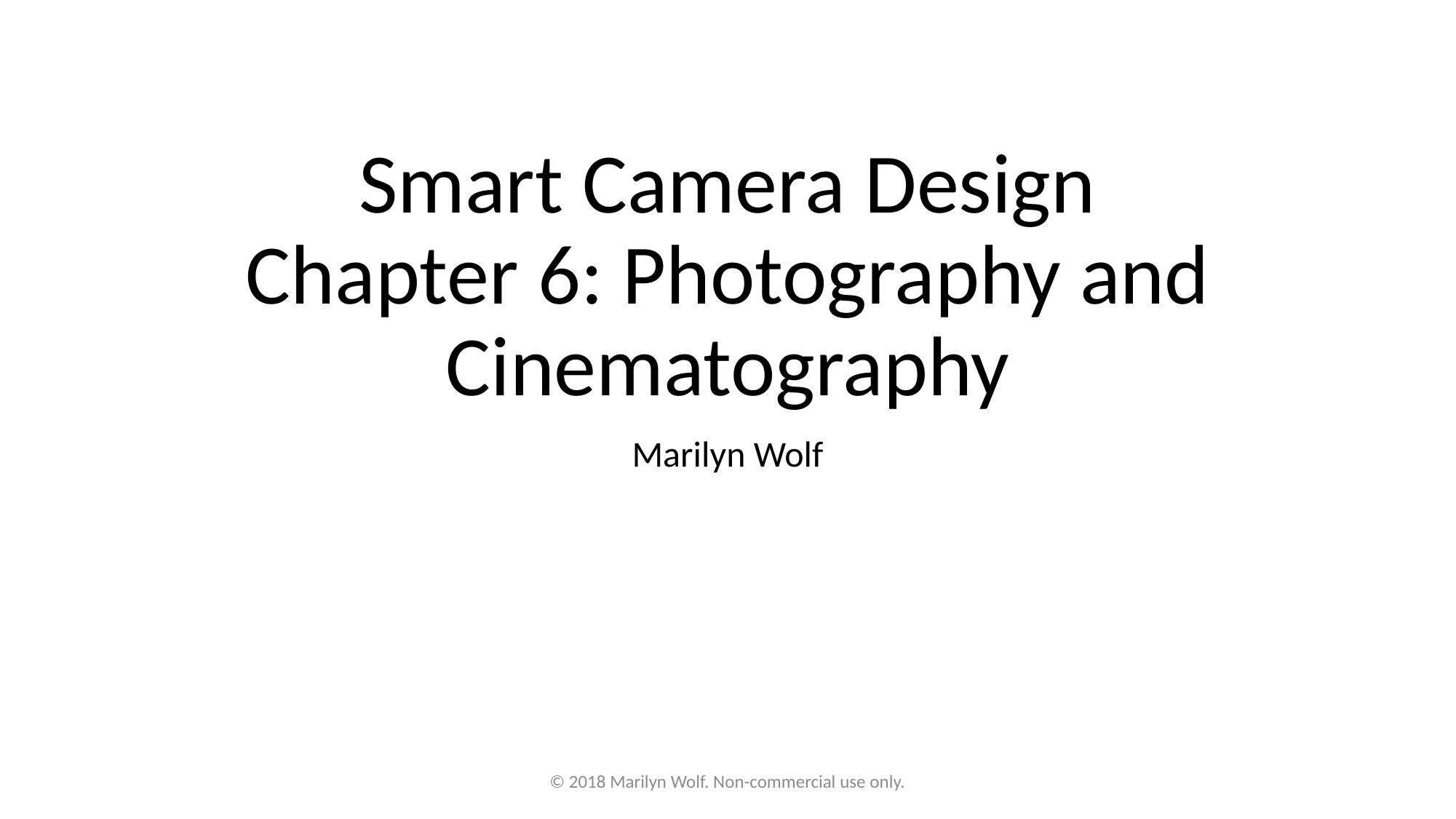

# Smart Camera Design Chapter 6: Photography and Cinematography
Marilyn Wolf
© 2018 Marilyn Wolf. Non-commercial use only.